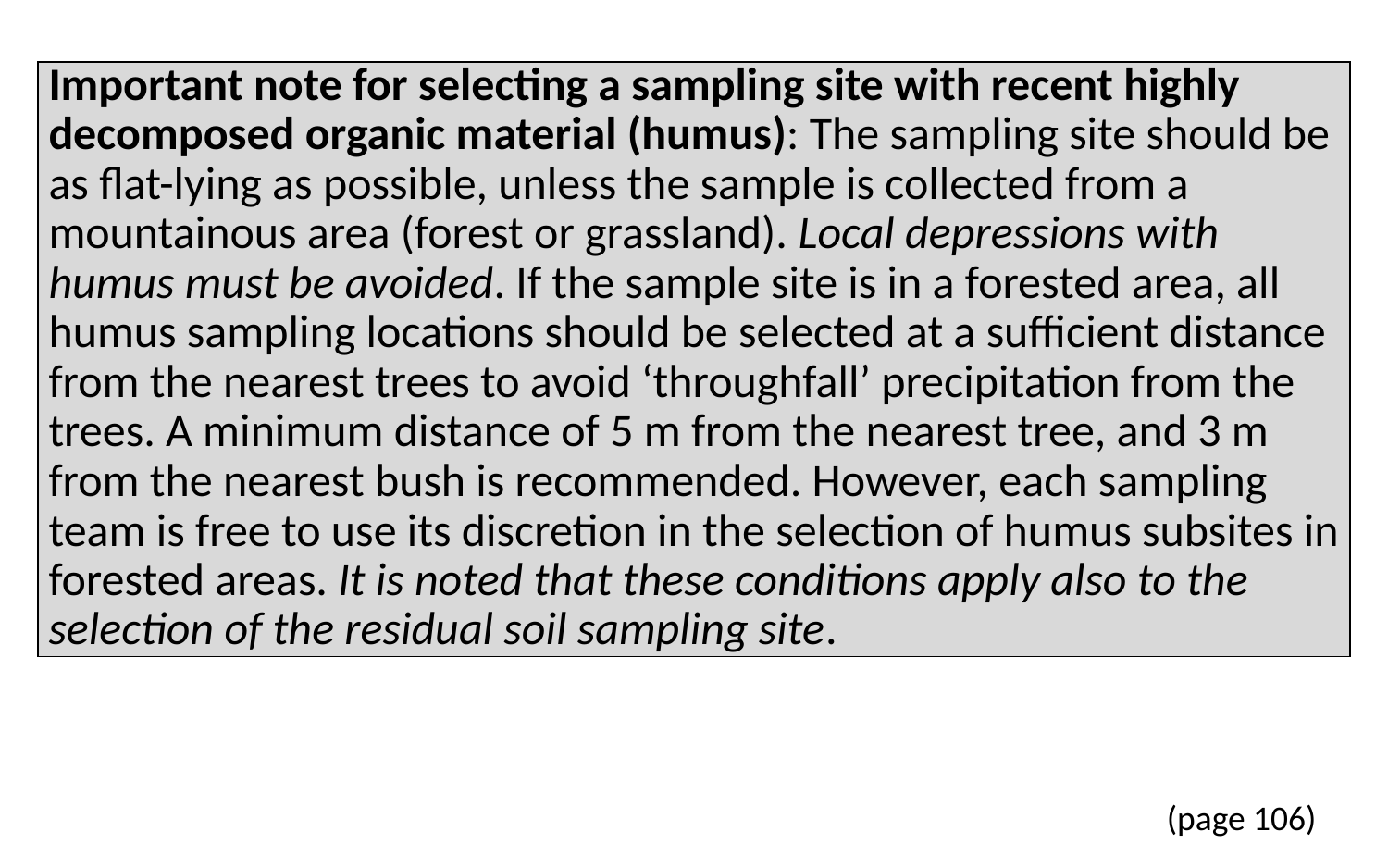

| Important note for selecting a sampling site with recent highly decomposed organic material (humus): The sampling site should be as flat-lying as possible, unless the sample is collected from a mountainous area (forest or grassland). Local depressions with humus must be avoided. If the sample site is in a forested area, all humus sampling locations should be selected at a sufficient distance from the nearest trees to avoid ‘throughfall’ precipitation from the trees. A minimum distance of 5 m from the nearest tree, and 3 m from the nearest bush is recommended. However, each sampling team is free to use its discretion in the selection of humus subsites in forested areas. It is noted that these conditions apply also to the selection of the residual soil sampling site. |
| --- |
(page 106)